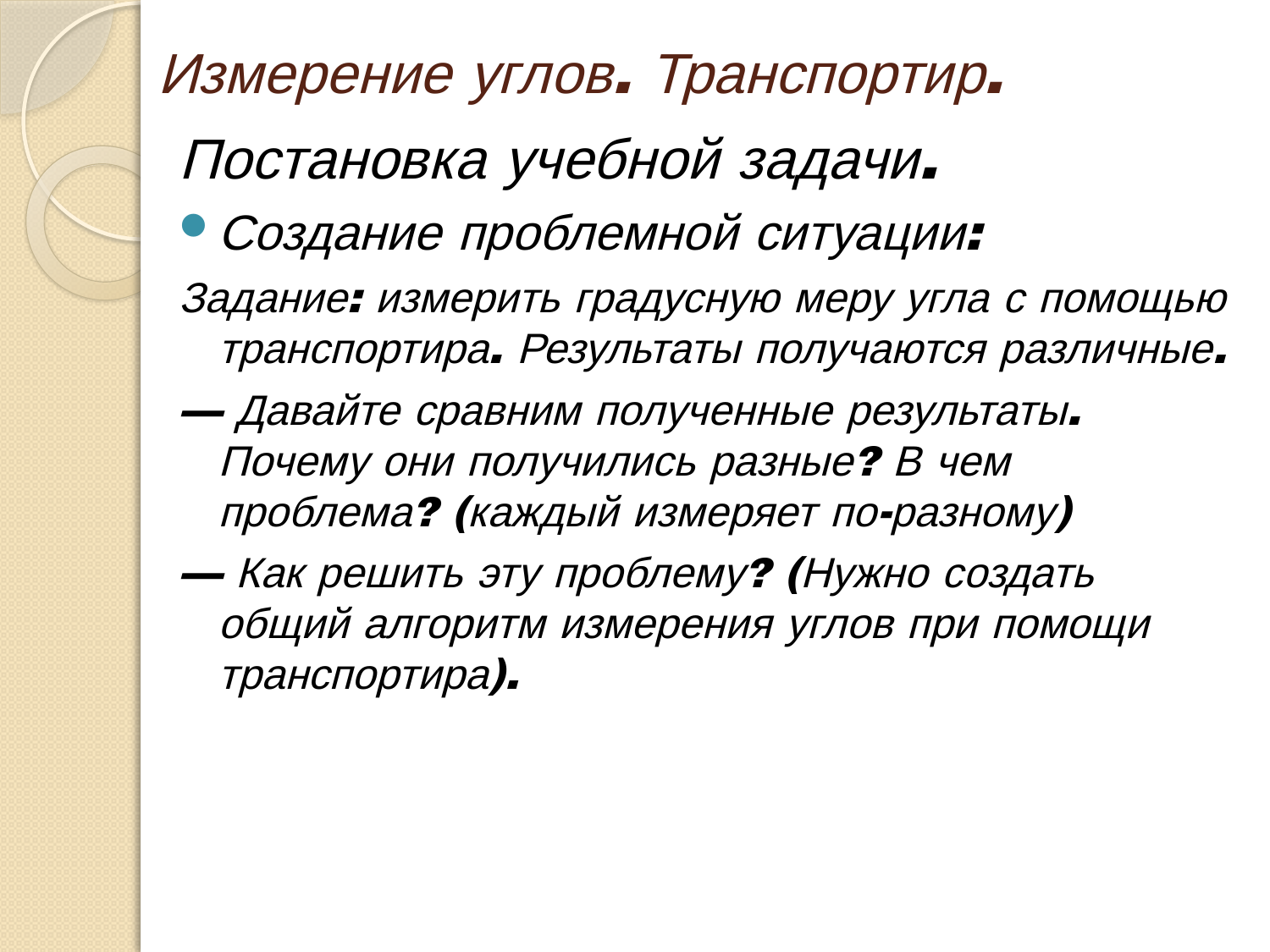

# Измерение углов. Транспортир.
Постановка учебной задачи.
Создание проблемной ситуации:
Задание: измерить градусную меру угла с помощью транспортира. Результаты получаются различные.
— Давайте сравним полученные результаты. Почему они получились разные? В чем проблема? (каждый измеряет по-разному)
— Как решить эту проблему? (Нужно создать общий алгоритм измерения углов при помощи транспортира).